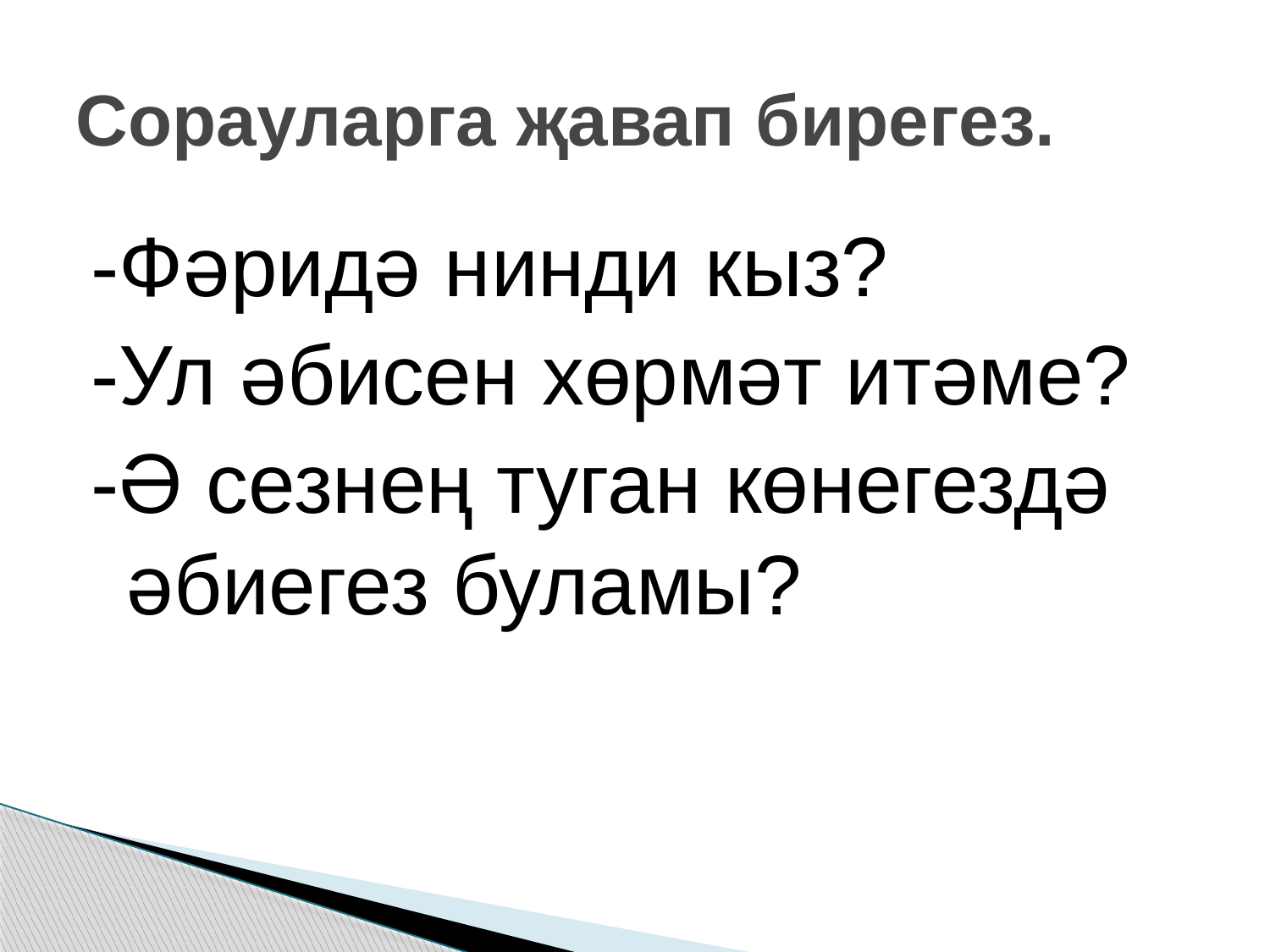

# Сорауларга җавап бирегез.
-Фәридә нинди кыз?
-Ул әбисен хөрмәт итәме?
-Ә сезнең туган көнегездә әбиегез буламы?